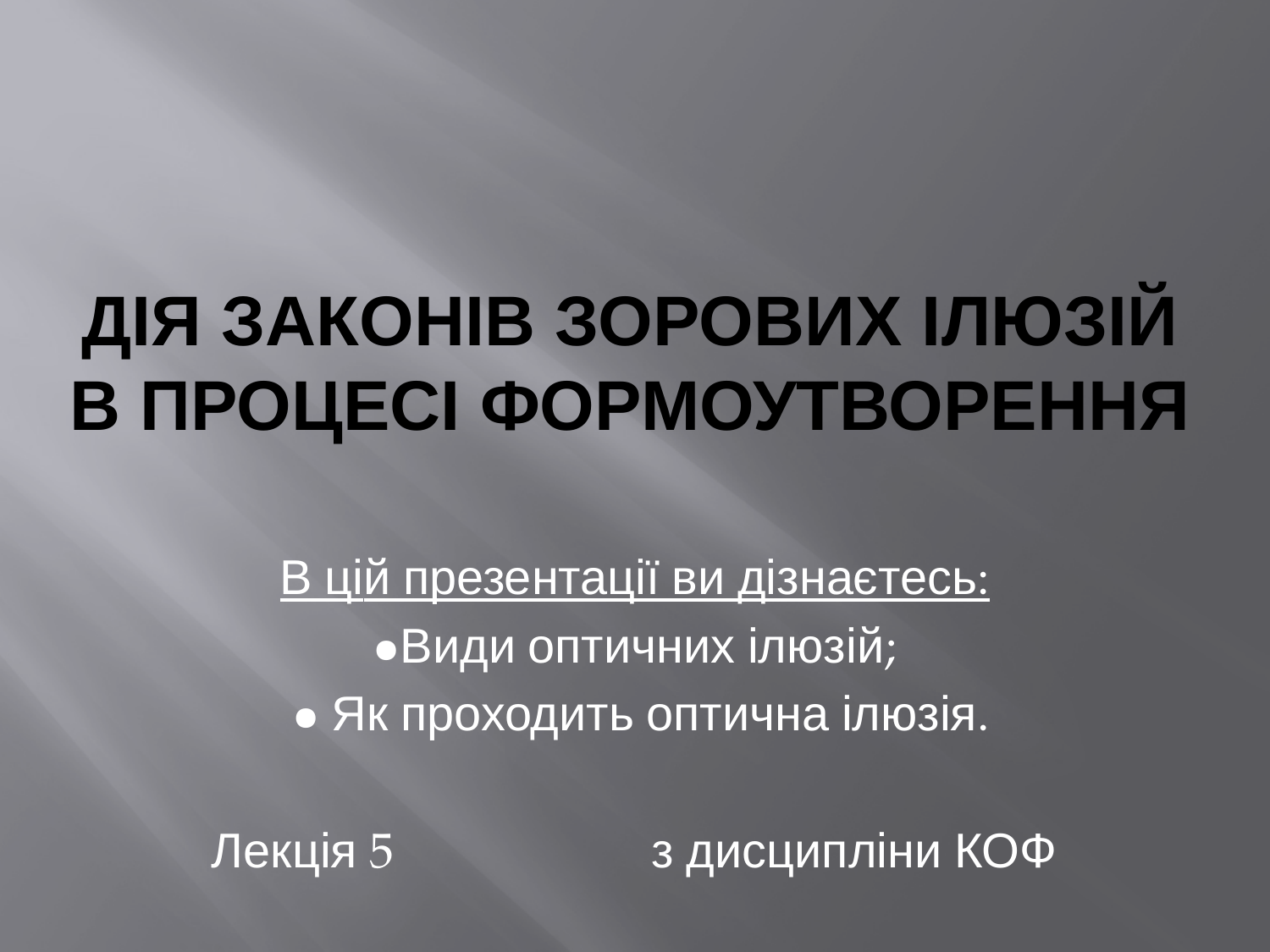

# Дія законів зорових ілюзій в процесі формоутворення
В цій презентації ви дізнаєтесь:
•Види оптичних ілюзій;
 • Як проходить оптична ілюзія.

Лекція 5                     з дисципліни КОФ